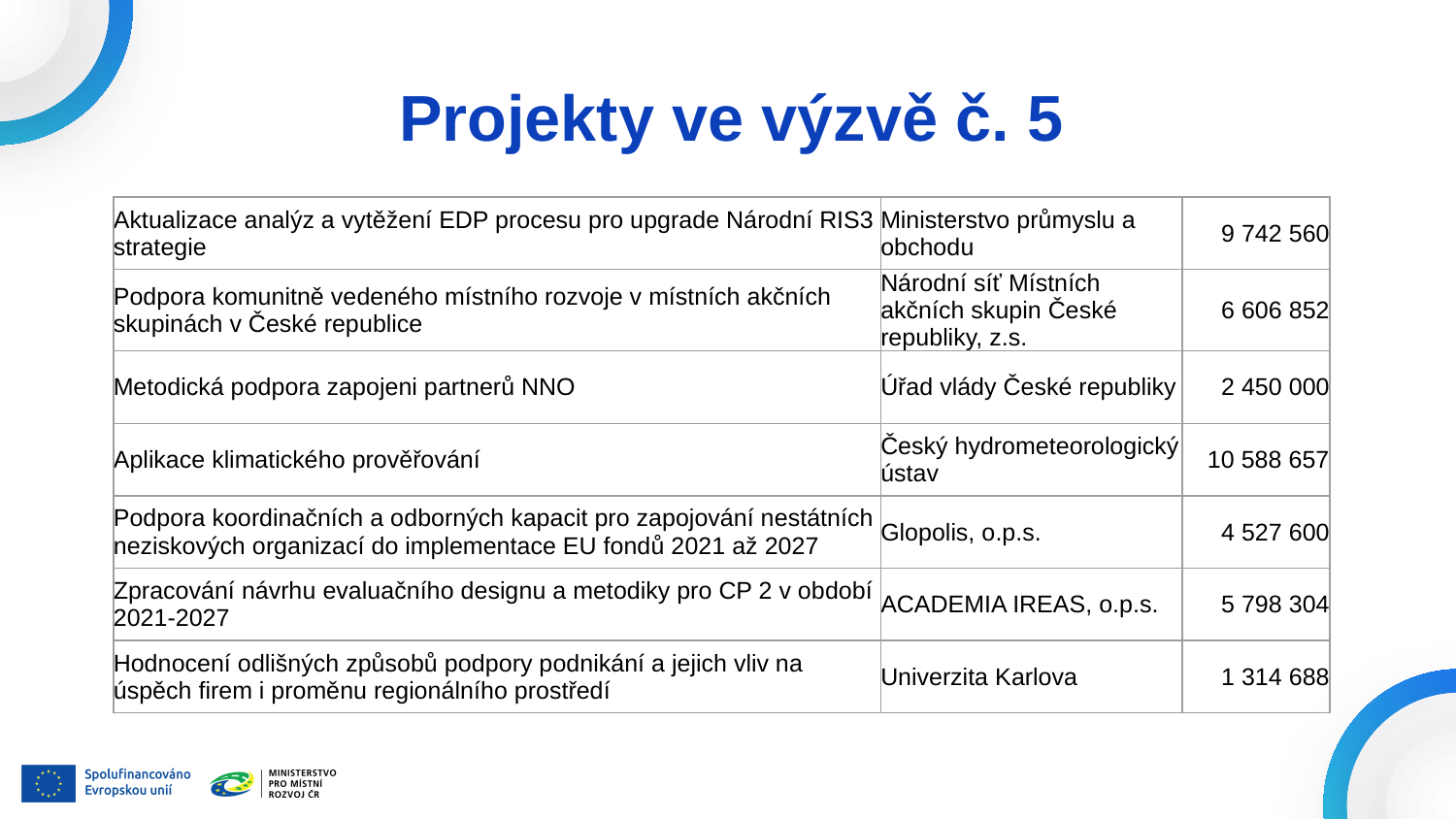

# Projekty ve výzvě č. 5

| Aktualizace analýz a vytěžení EDP procesu pro upgrade Národní RIS3 strategie | Ministerstvo průmyslu a obchodu | 9 742 560 |
| --- | --- | --- |
| Podpora komunitně vedeného místního rozvoje v místních akčních skupinách v České republice | Národní síť Místních akčních skupin České republiky, z.s. | 6 606 852 |
| Metodická podpora zapojeni partnerů NNO | Úřad vlády České republiky | 2 450 000 |
| Aplikace klimatického prověřování | Český hydrometeorologický ústav | 10 588 657 |
| Podpora koordinačních a odborných kapacit pro zapojování nestátních neziskových organizací do implementace EU fondů 2021 až 2027 | Glopolis, o.p.s. | 4 527 600 |
| Zpracování návrhu evaluačního designu a metodiky pro CP 2 v období 2021-2027 | ACADEMIA IREAS, o.p.s. | 5 798 304 |
| Hodnocení odlišných způsobů podpory podnikání a jejich vliv na úspěch firem i proměnu regionálního prostředí | Univerzita Karlova | 1 314 688 |